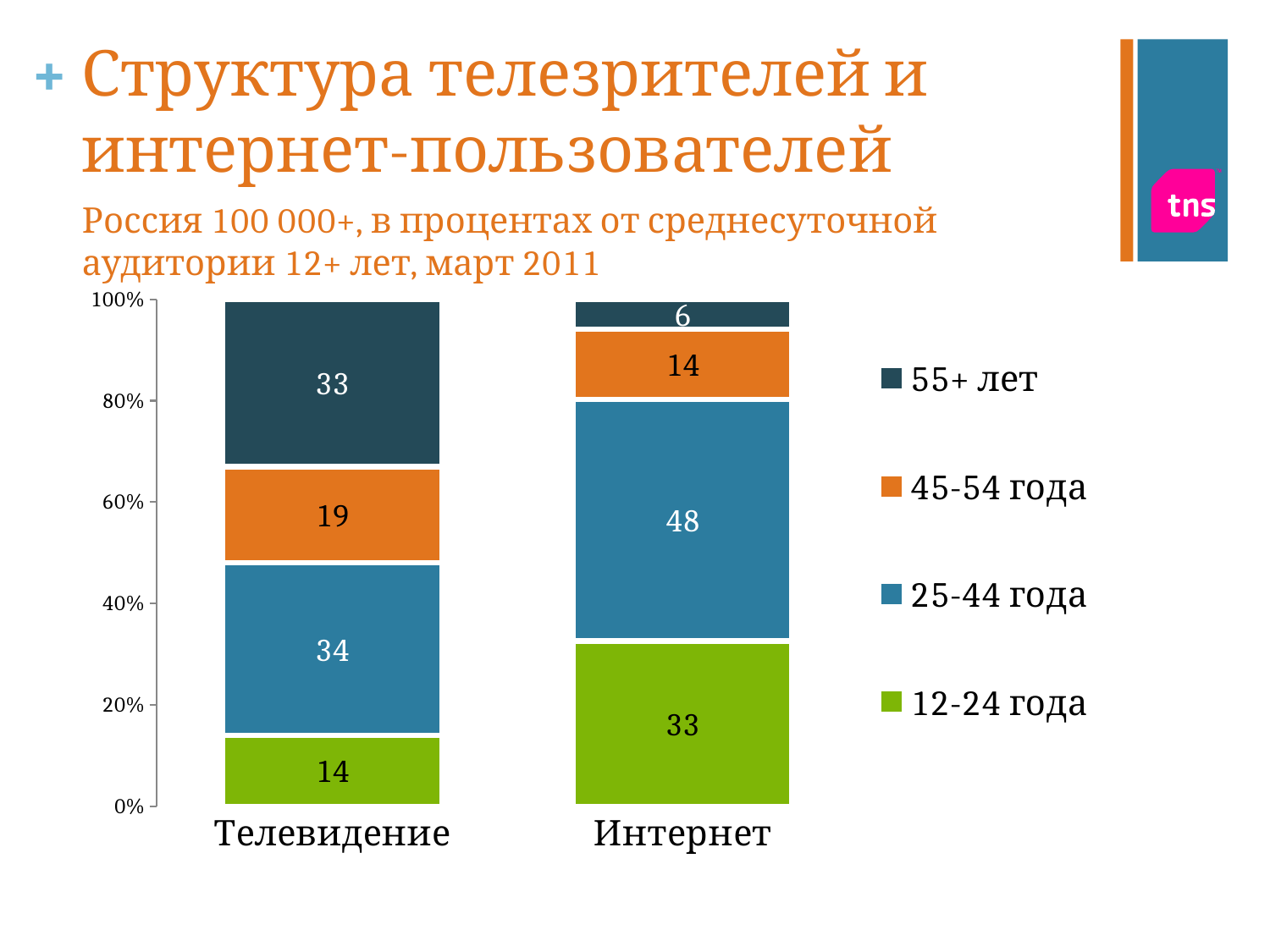

# Структура телезрителей и интернет-пользователей
Россия 100 000+, в процентах от среднесуточной аудитории 12+ лет, март 2011

### Chart

| Category | 12-24 года | 25-44 года | 45-54 года | 55+ лет |
|---|---|---|---|---|
| Телевидение | 14.0 | 34.0 | 19.0 | 33.0 |
| Интернет | 32.6 | 47.6 | 13.9 | 6.0 |